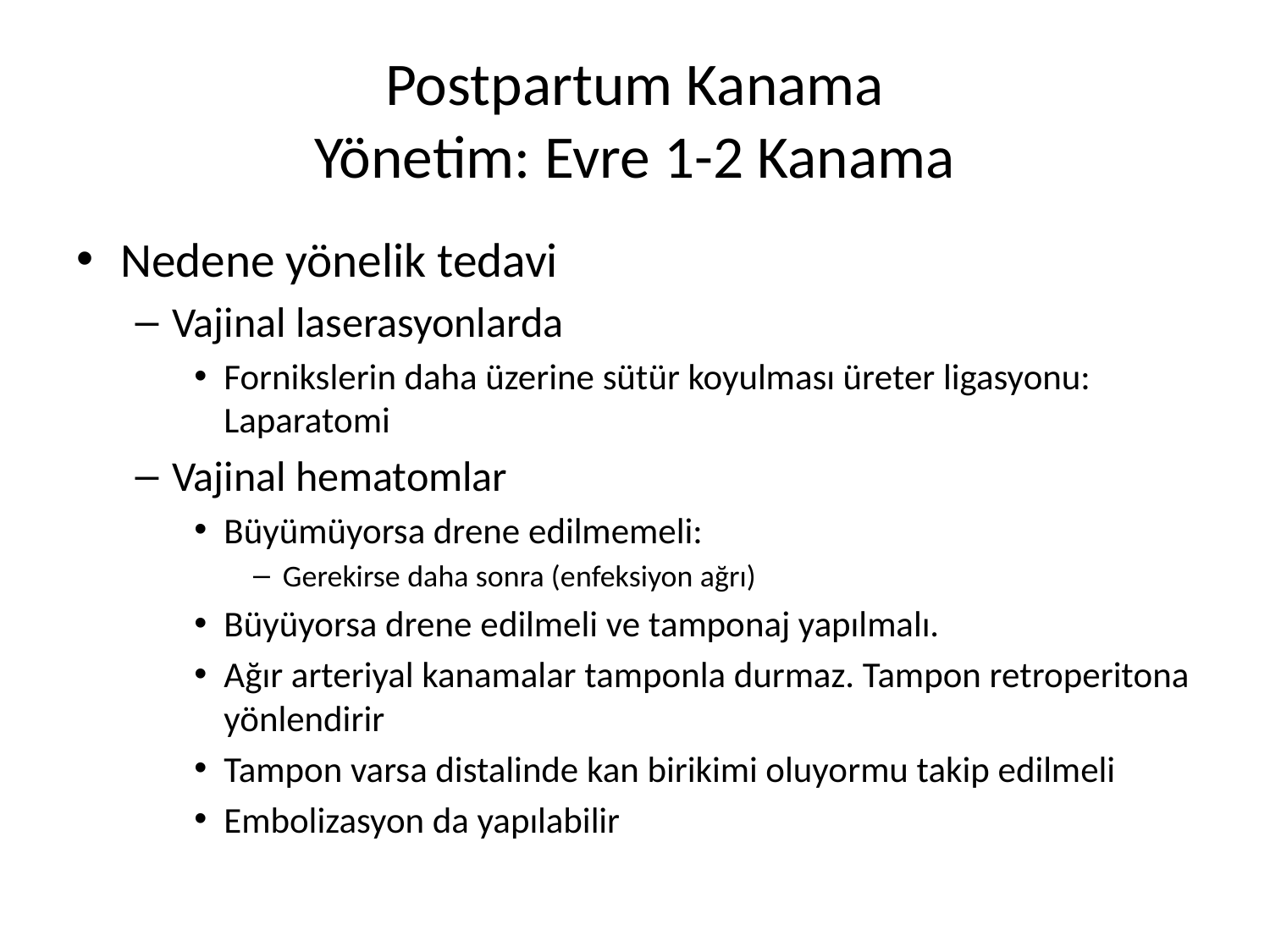

# Postpartum Kanama Yönetim: Evre 1-2 Kanama
Nedene yönelik tedavi
Vajinal laserasyonlarda
Fornikslerin daha üzerine sütür koyulması üreter ligasyonu: Laparatomi
Vajinal hematomlar
Büyümüyorsa drene edilmemeli:
Gerekirse daha sonra (enfeksiyon ağrı)
Büyüyorsa drene edilmeli ve tamponaj yapılmalı.
Ağır arteriyal kanamalar tamponla durmaz. Tampon retroperitona yönlendirir
Tampon varsa distalinde kan birikimi oluyormu takip edilmeli
Embolizasyon da yapılabilir